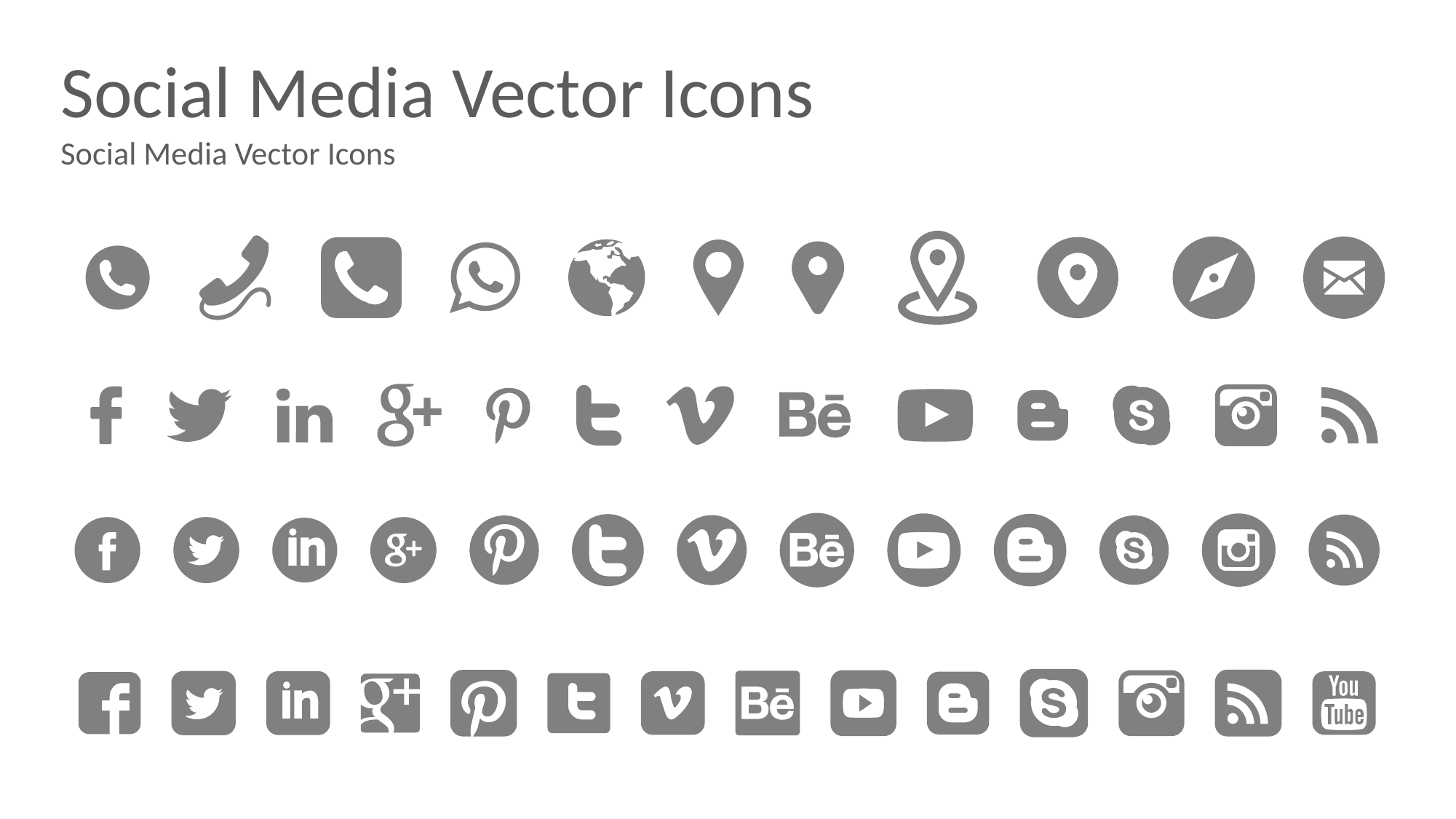

# Social Media Vector Icons
Social Media Vector Icons